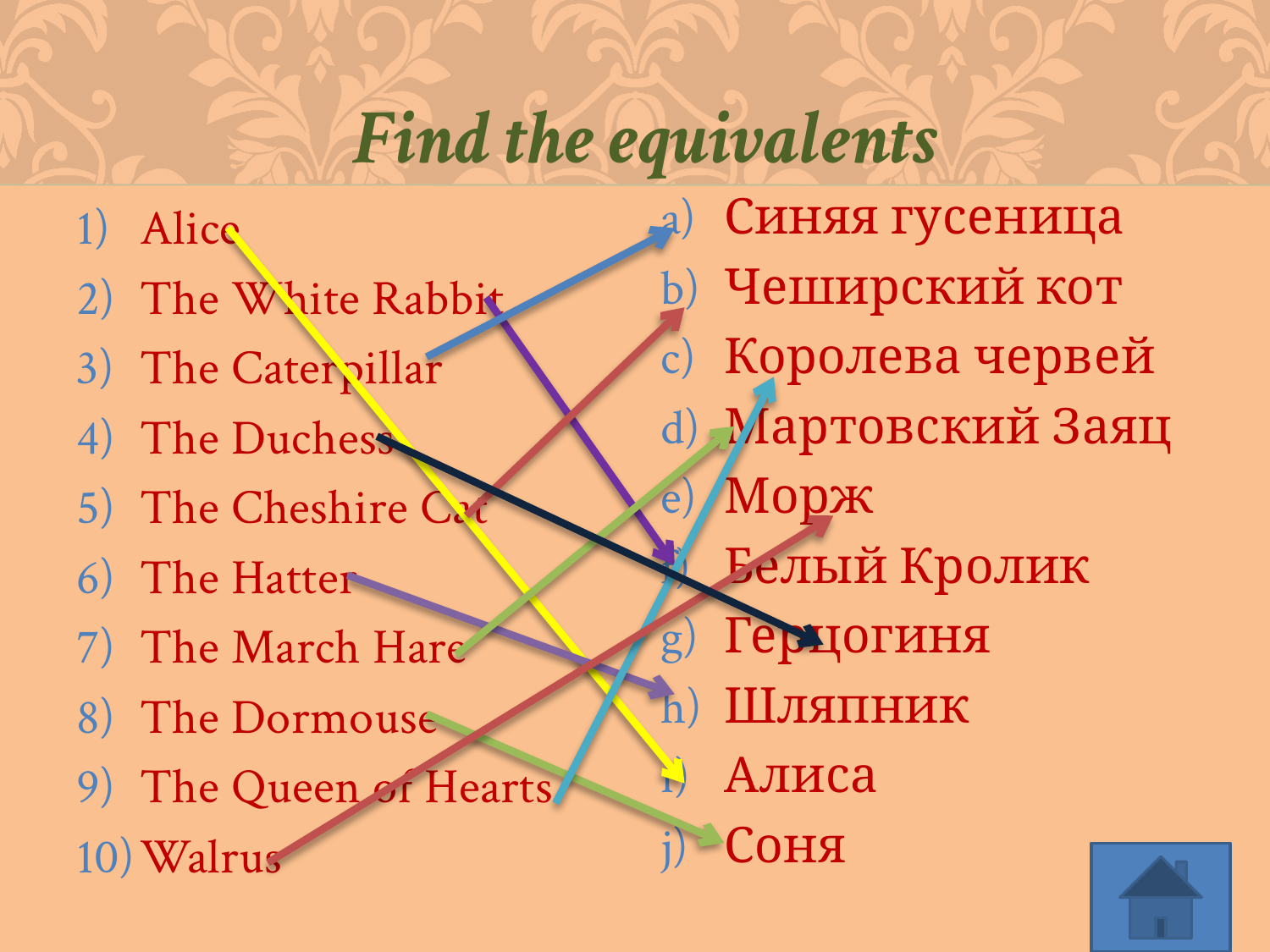

Find the equivalents
Синяя гусеница
Чеширский кот
Королева червей
Мартовский Заяц
Морж
Белый Кролик
Герцогиня
Шляпник
Алиса
Соня
Alice
The White Rabbit
The Caterpillar
The Duchess
The Cheshire Cat
The Hatter
The March Hare
The Dormouse
The Queen of Hearts
Walrus